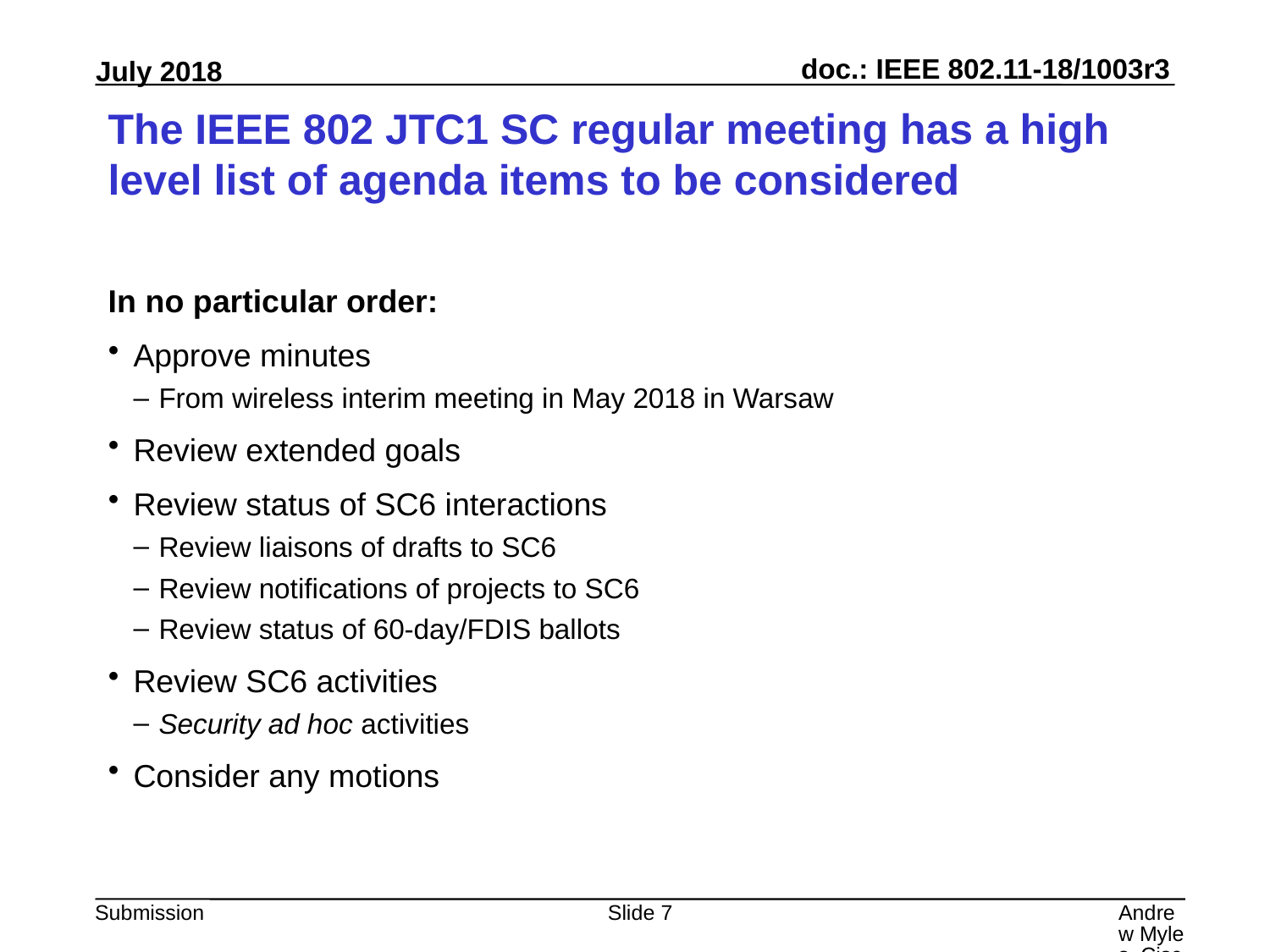

# The IEEE 802 JTC1 SC regular meeting has a high level list of agenda items to be considered
In no particular order:
Approve minutes
From wireless interim meeting in May 2018 in Warsaw
Review extended goals
Review status of SC6 interactions
Review liaisons of drafts to SC6
Review notifications of projects to SC6
Review status of 60-day/FDIS ballots
Review SC6 activities
Security ad hoc activities
Consider any motions

Slide 7
Andrew Myles, Cisco